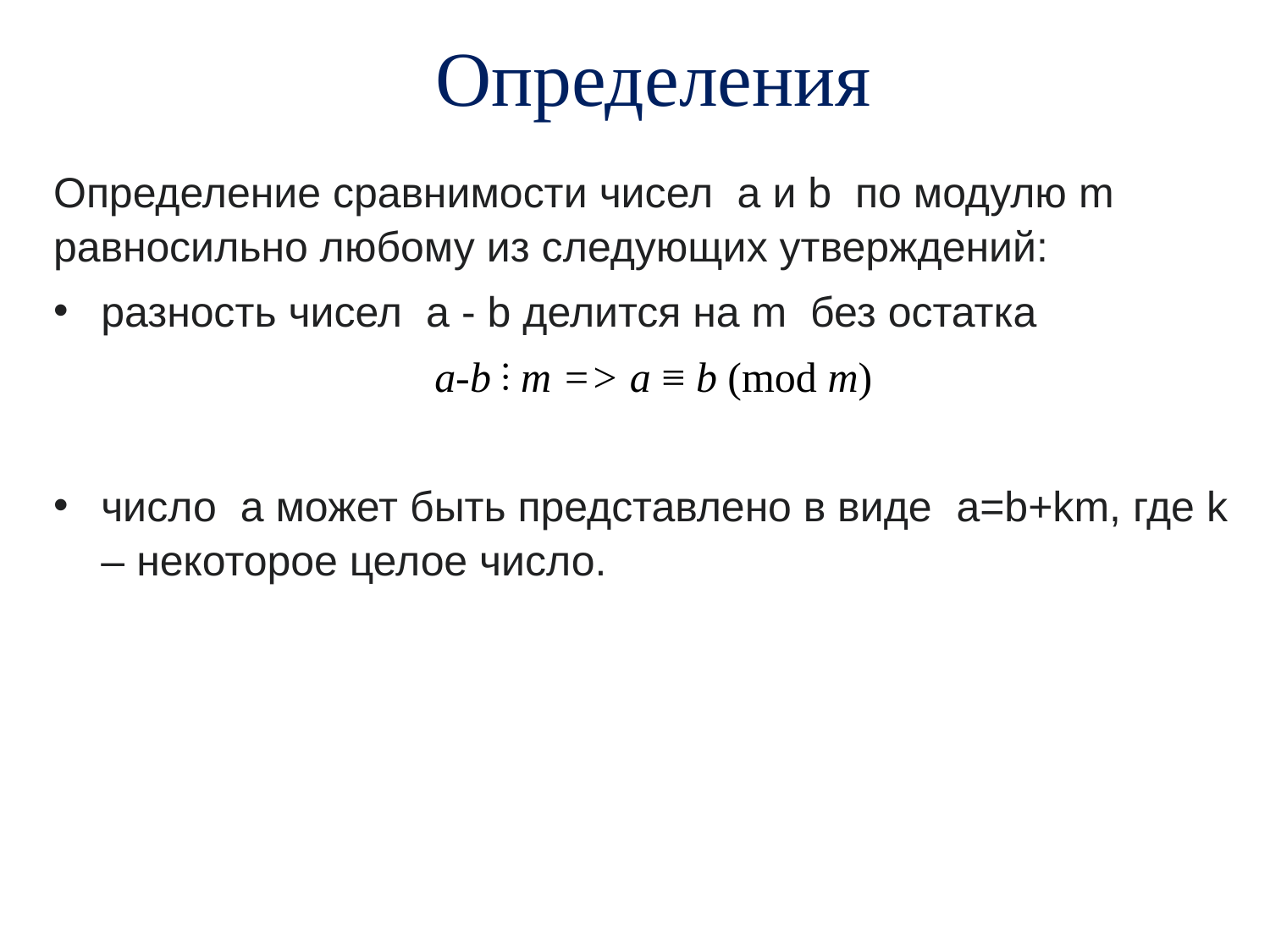

# Определения
Определение сравнимости чисел  a и b  по модулю m  равносильно любому из следующих утверждений:
разность чисел  a - b делится на m  без остатка
a-b ⋮ m => a ≡ b (mod m)

число  a может быть представлено в виде  a=b+km, где k – некоторое целое число.